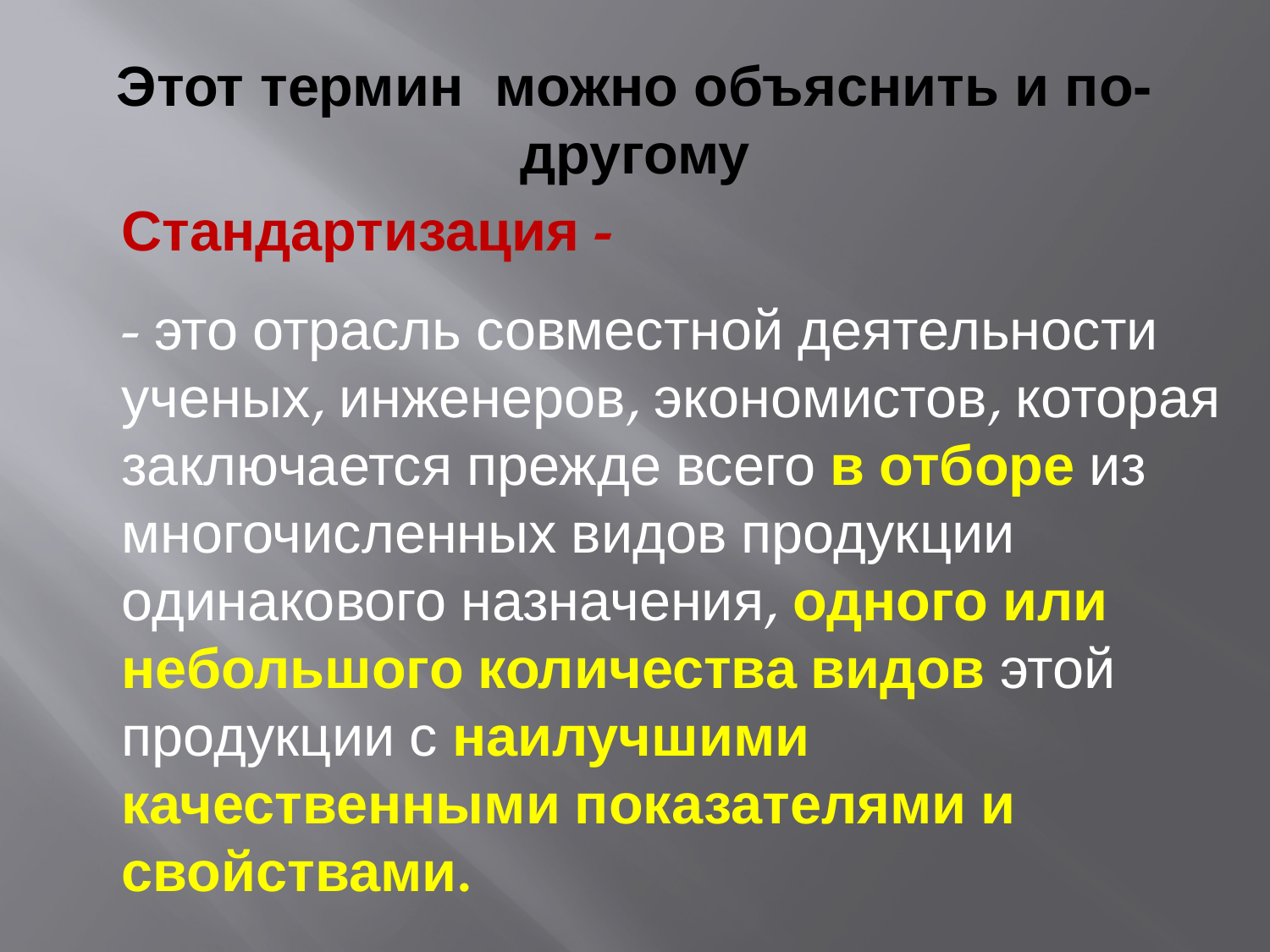

# Этот термин  можно объяснить и по-другому
Стандартизация -
- это отрасль совместной деятельности ученых, инженеров, экономистов, которая заключается прежде всего в отборе из многочисленных видов продукции одинакового назначения, одного или небольшого количества видов этой продукции с наилучшими качественными показателями и свойствами.